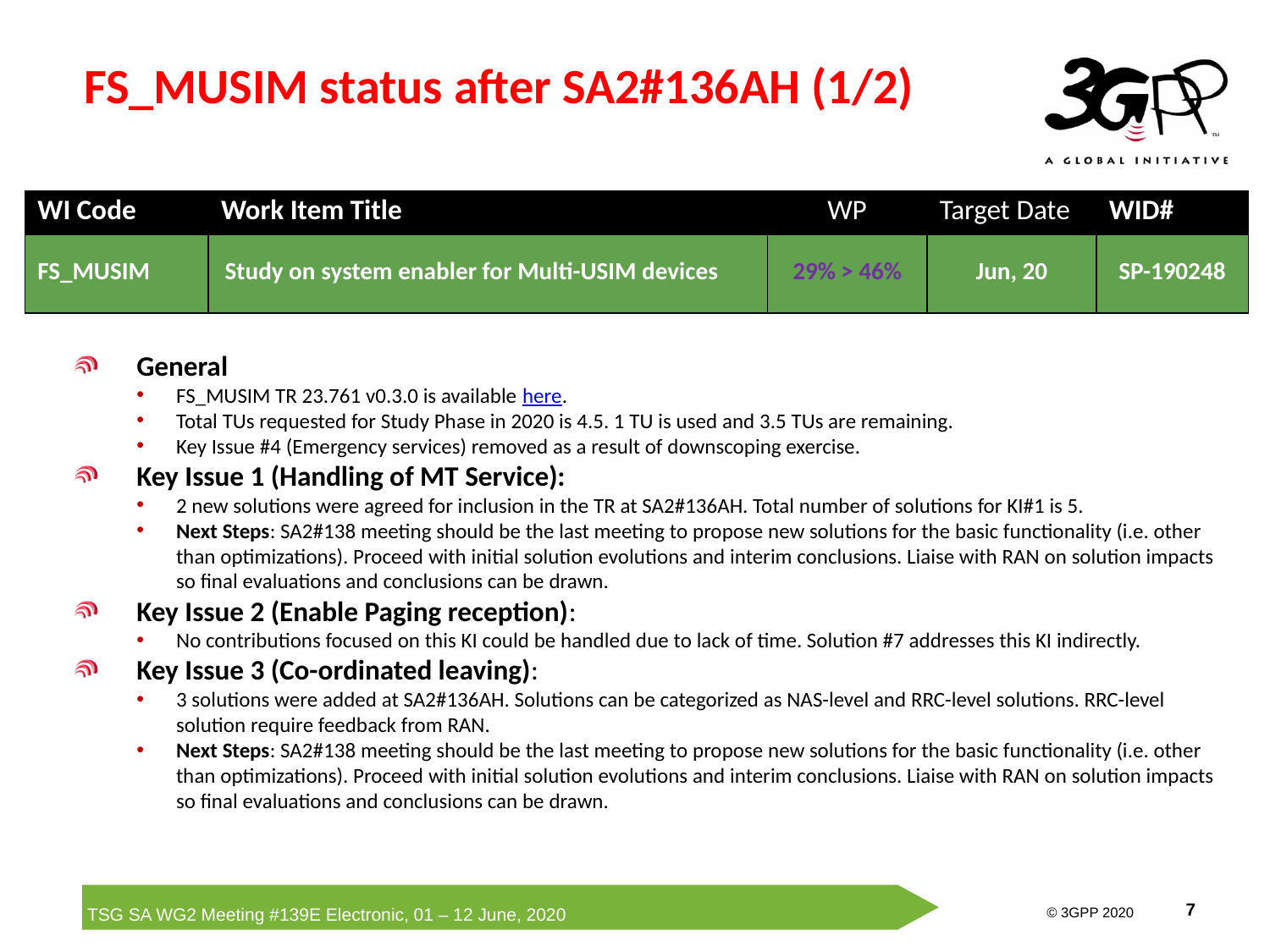

# FS_MUSIM status after SA2#136AH (1/2)
| WI Code | Work Item Title | WP | Target Date | WID# |
| --- | --- | --- | --- | --- |
| FS\_MUSIM | Study on system enabler for Multi-USIM devices | 29% > 46% | Jun, 20 | SP-190248 |
General
FS_MUSIM TR 23.761 v0.3.0 is available here.
Total TUs requested for Study Phase in 2020 is 4.5. 1 TU is used and 3.5 TUs are remaining.
Key Issue #4 (Emergency services) removed as a result of downscoping exercise.
Key Issue 1 (Handling of MT Service):
2 new solutions were agreed for inclusion in the TR at SA2#136AH. Total number of solutions for KI#1 is 5.
Next Steps: SA2#138 meeting should be the last meeting to propose new solutions for the basic functionality (i.e. other than optimizations). Proceed with initial solution evolutions and interim conclusions. Liaise with RAN on solution impacts so final evaluations and conclusions can be drawn.
Key Issue 2 (Enable Paging reception):
No contributions focused on this KI could be handled due to lack of time. Solution #7 addresses this KI indirectly.
Key Issue 3 (Co-ordinated leaving):
3 solutions were added at SA2#136AH. Solutions can be categorized as NAS-level and RRC-level solutions. RRC-level solution require feedback from RAN.
Next Steps: SA2#138 meeting should be the last meeting to propose new solutions for the basic functionality (i.e. other than optimizations). Proceed with initial solution evolutions and interim conclusions. Liaise with RAN on solution impacts so final evaluations and conclusions can be drawn.